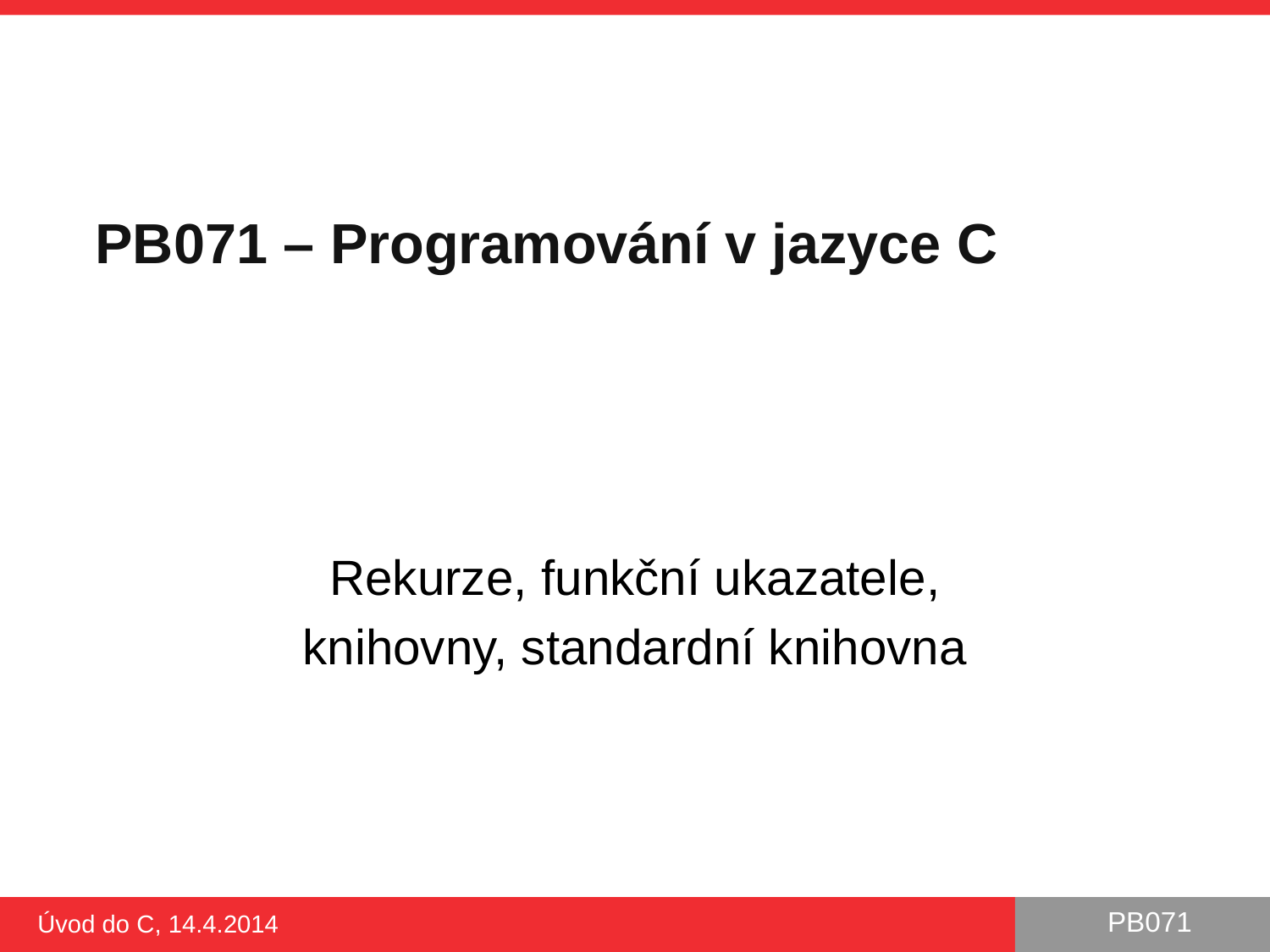

# PB071 – Programování v jazyce C
Rekurze, funkční ukazatele,
knihovny, standardní knihovna
Úvod do C, 14.4.2014